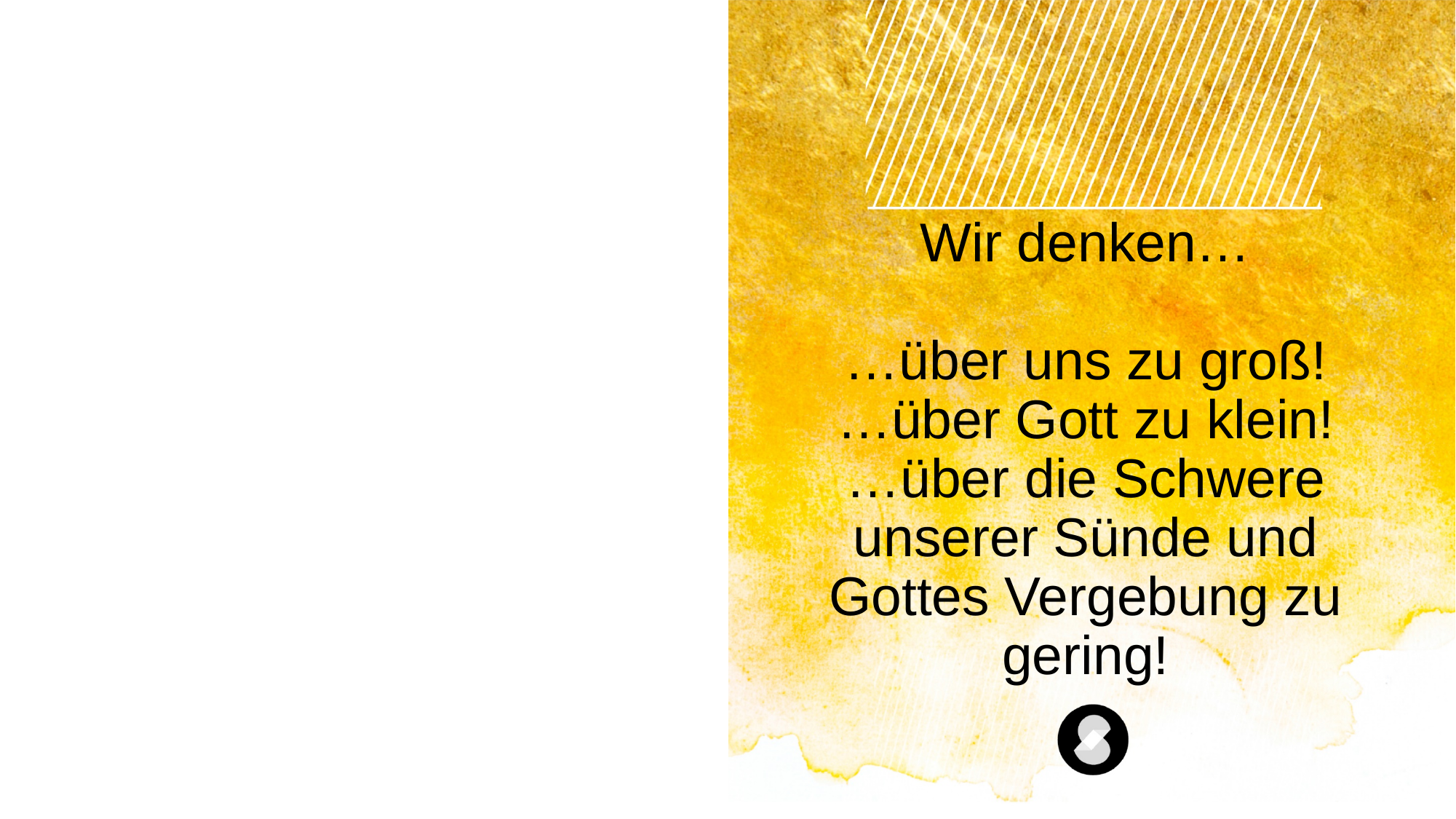

# Wir denken… …über uns zu groß! …über Gott zu klein! …über die Schwere unserer Sünde und Gottes Vergebung zu gering!